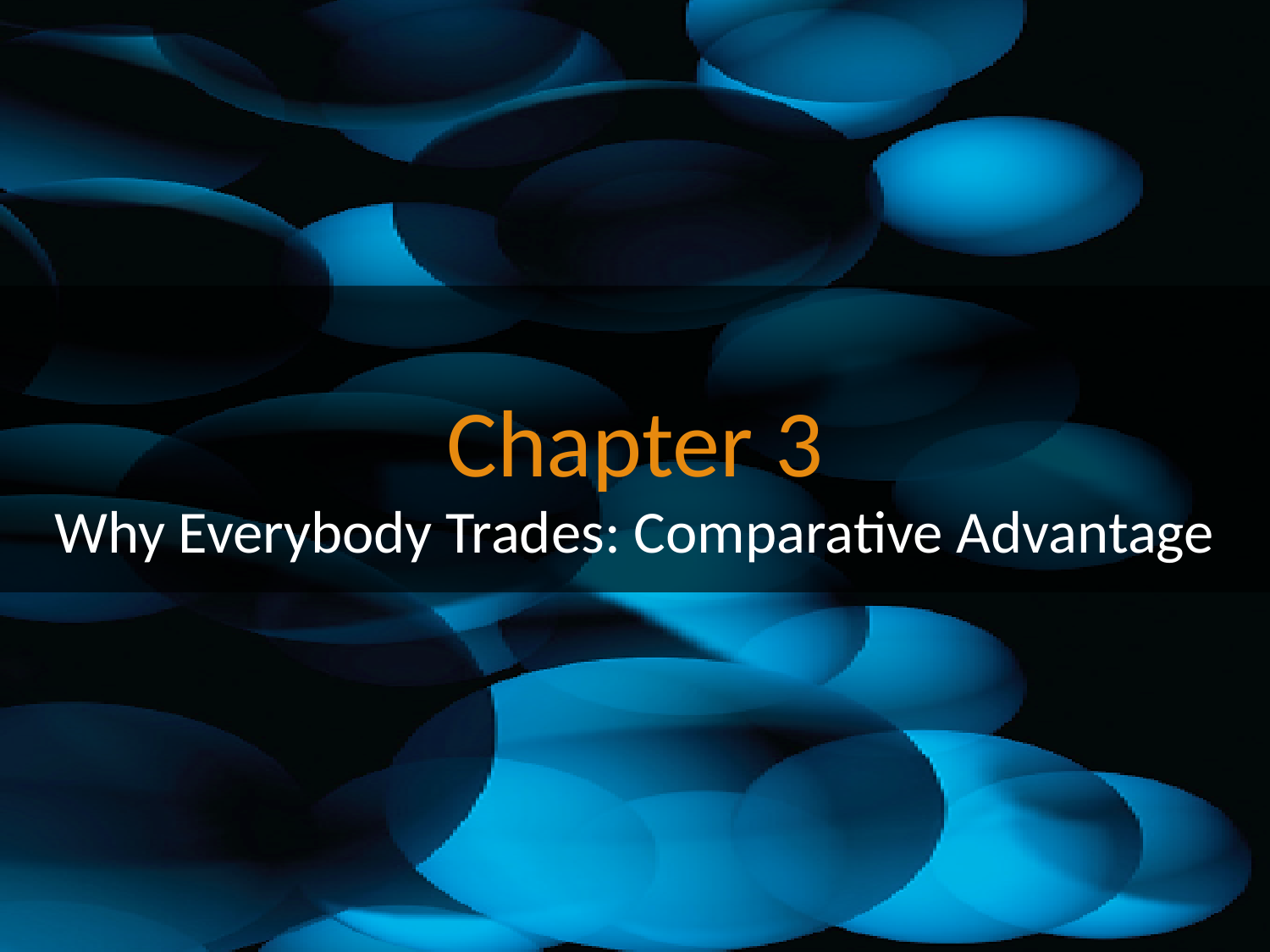

# Chapter 3
Why Everybody Trades: Comparative Advantage